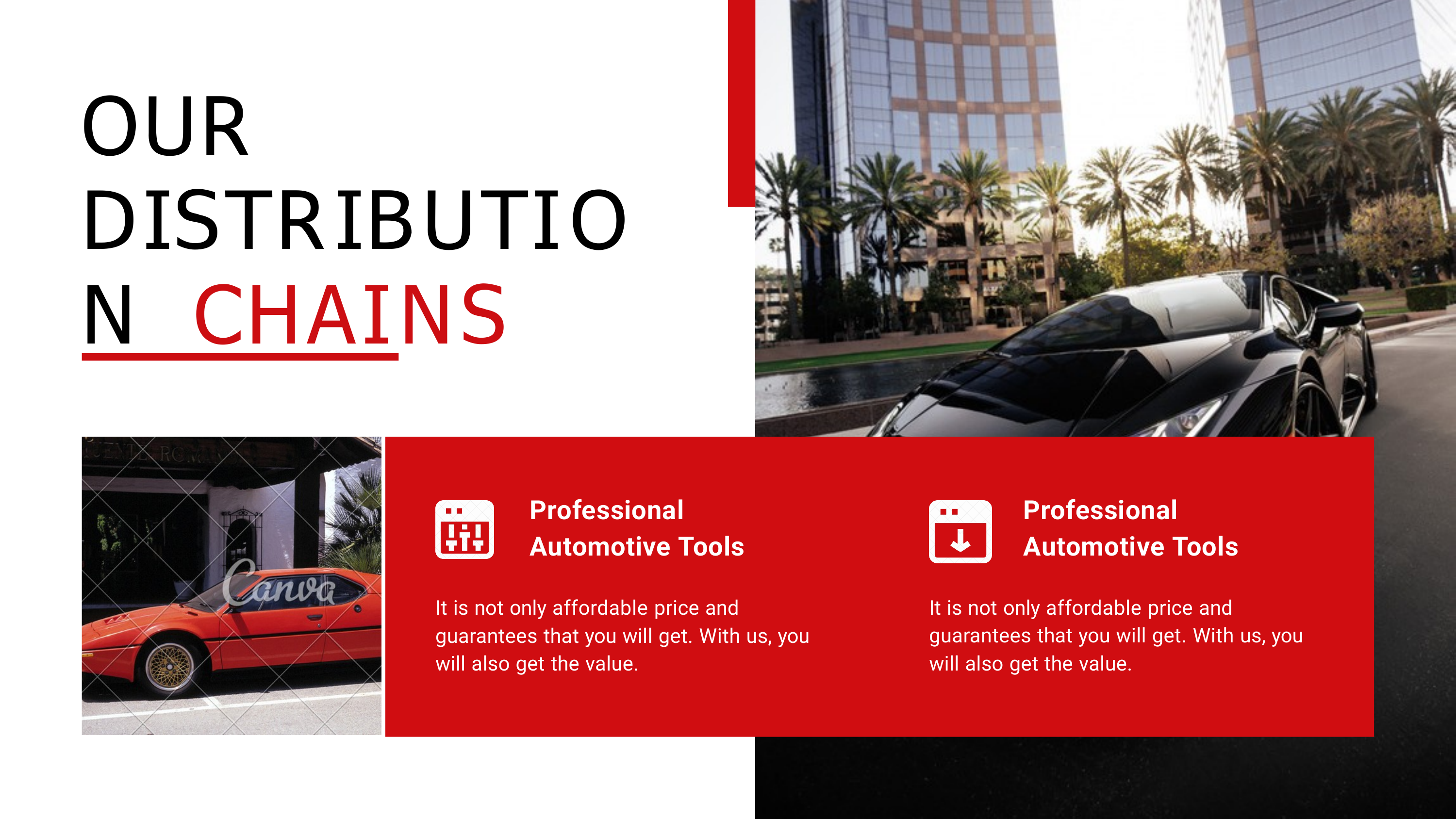

# OUR  DISTRIBUTION  CHAINS
Professional  Automotive Tools
Professional  Automotive Tools

It is not only affordable price and  guarantees that you will get. With us, you  will also get the value.
It is not only affordable price and  guarantees that you will get. With us, you  will also get the value.